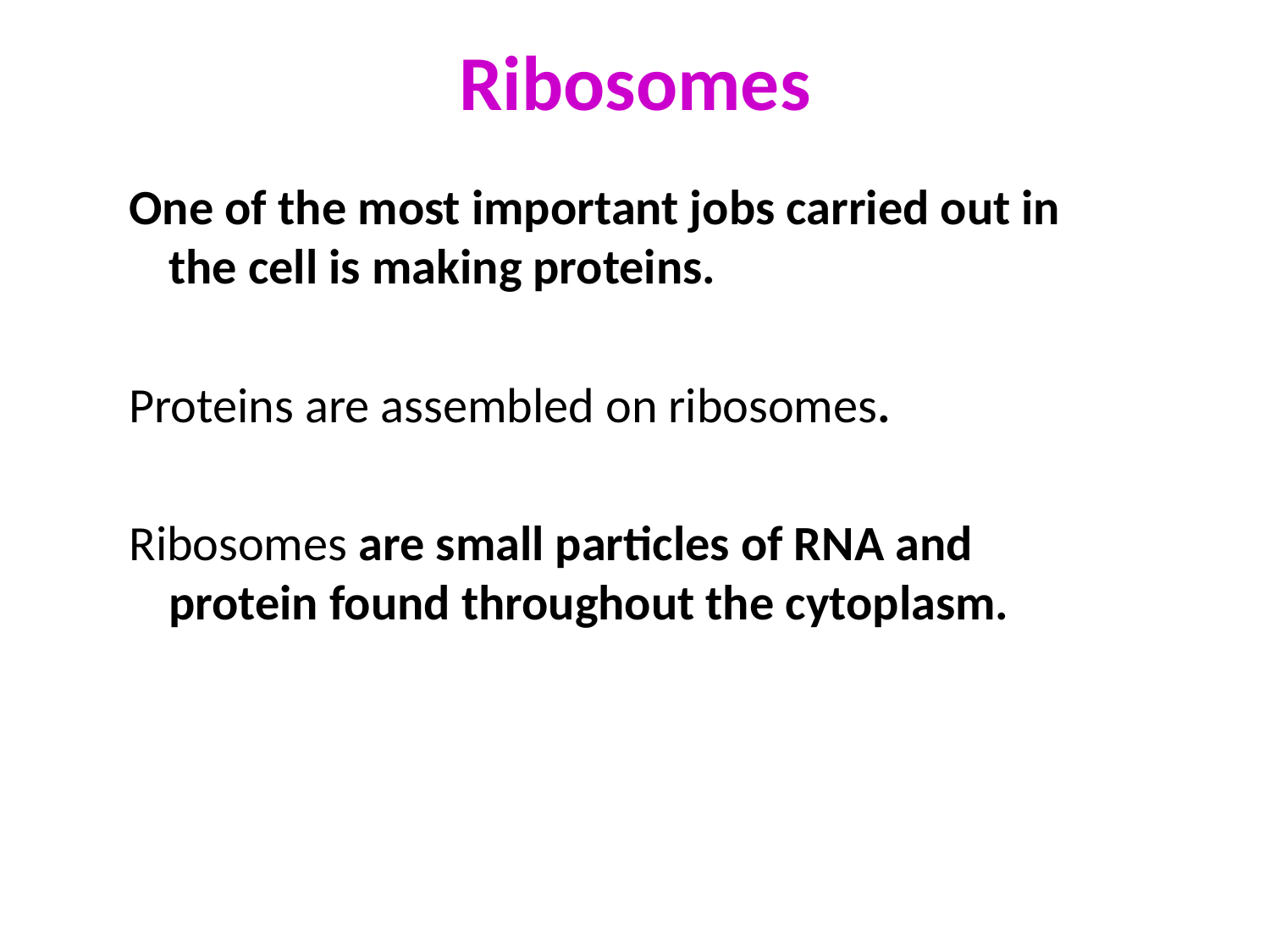

# Ribosomes
One of the most important jobs carried out in the cell is making proteins.

Proteins are assembled on ribosomes.

Ribosomes are small particles of RNA and protein found throughout the cytoplasm.